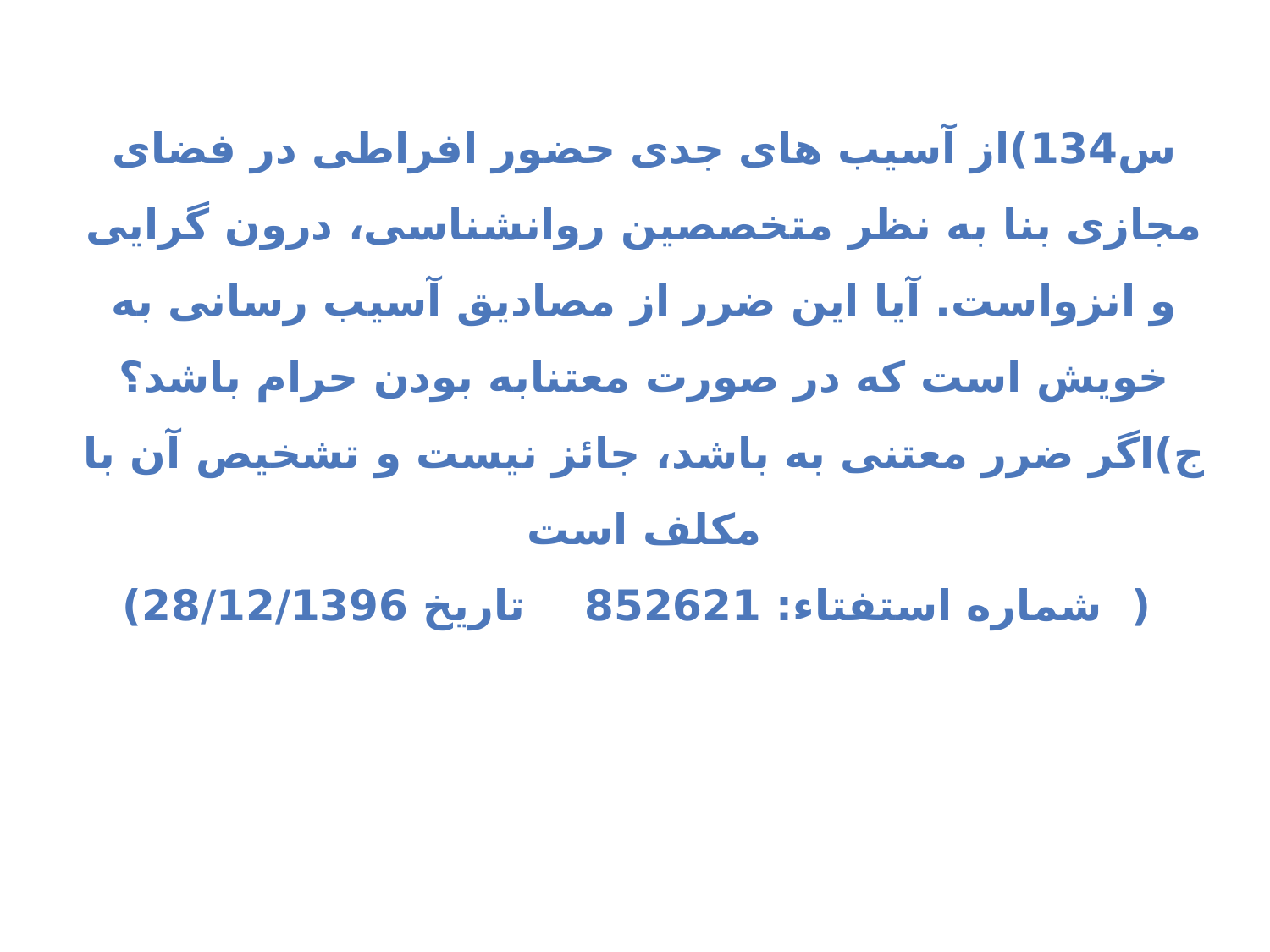

س134)از آسیب های جدی حضور افراطی در فضای مجازی بنا به نظر متخصصین روانشناسی، درون گرایی و انزواست. آیا این ضرر از مصادیق آسیب رسانی به خویش است که در صورت معتنابه بودن حرام باشد؟
ج)اگر ضرر معتنی به باشد، جائز نیست و تشخیص آن با مکلف است
 (  شماره استفتاء: 852621    تاریخ 28/12/1396)